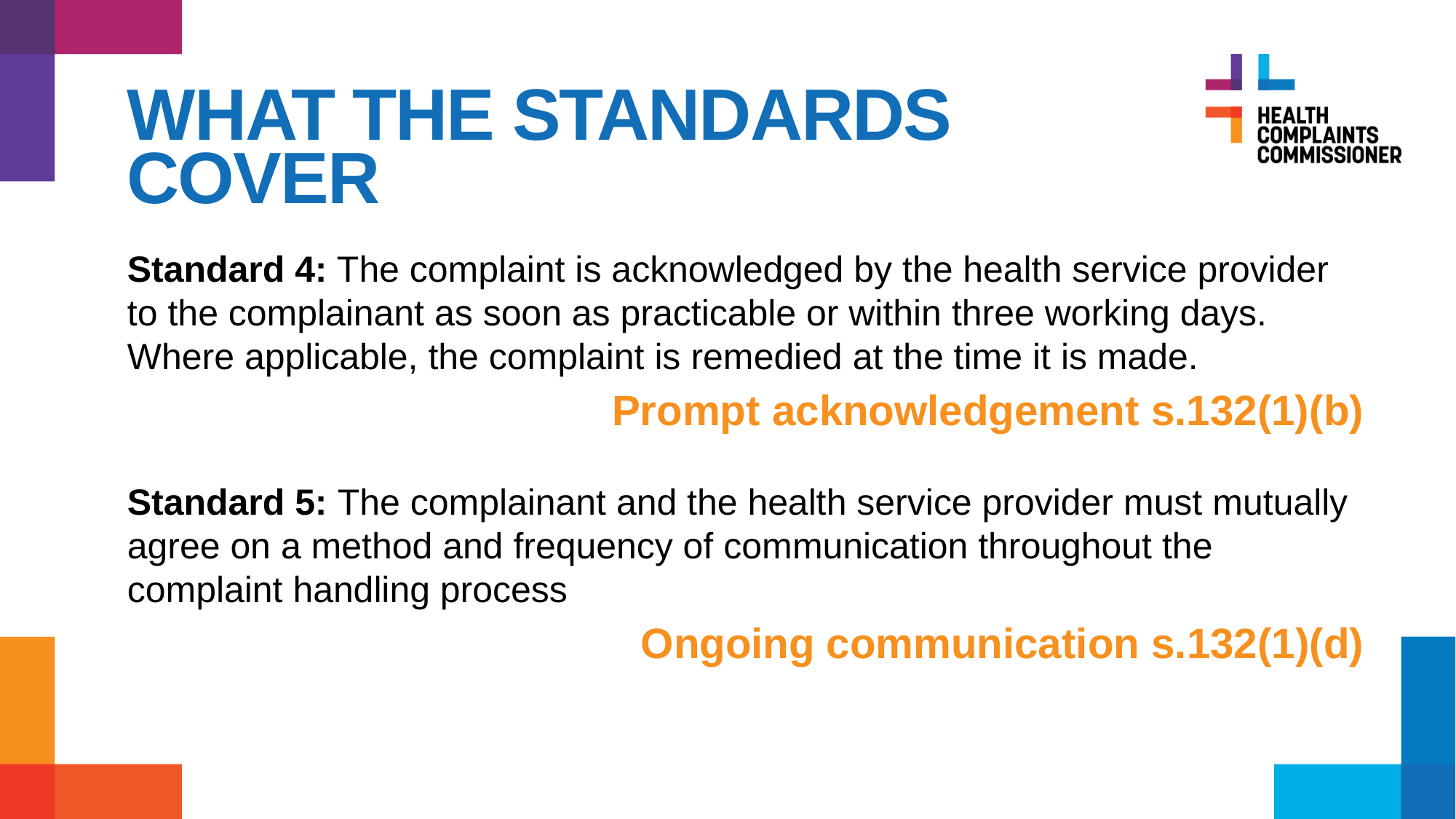

# What the standards cover
Standard 4: The complaint is acknowledged by the health service provider to the complainant as soon as practicable or within three working days. Where applicable, the complaint is remedied at the time it is made.
Prompt acknowledgement s.132(1)(b)

Standard 5: The complainant and the health service provider must mutually agree on a method and frequency of communication throughout the complaint handling process
Ongoing communication s.132(1)(d)